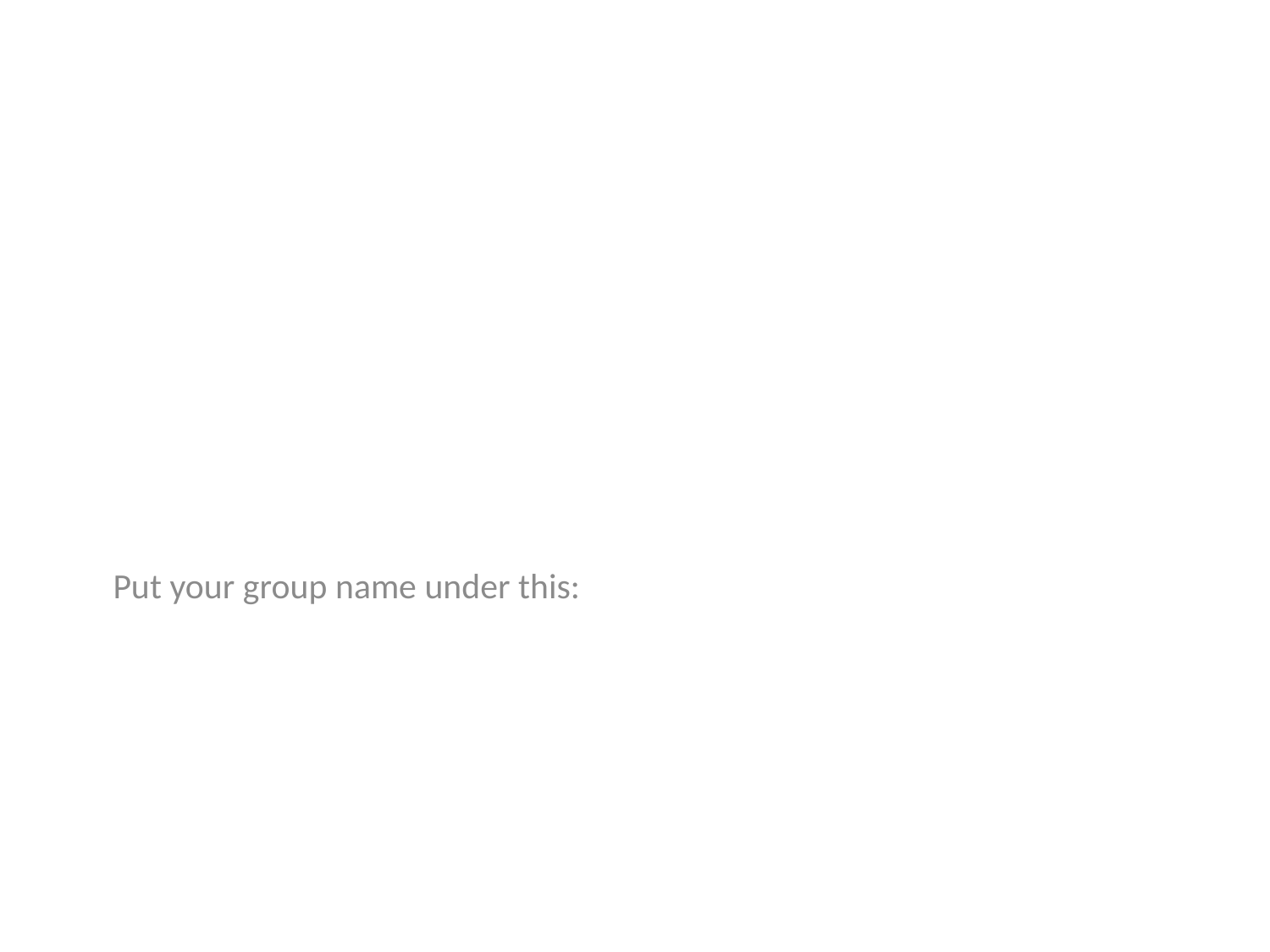

Put your group name under this:
#